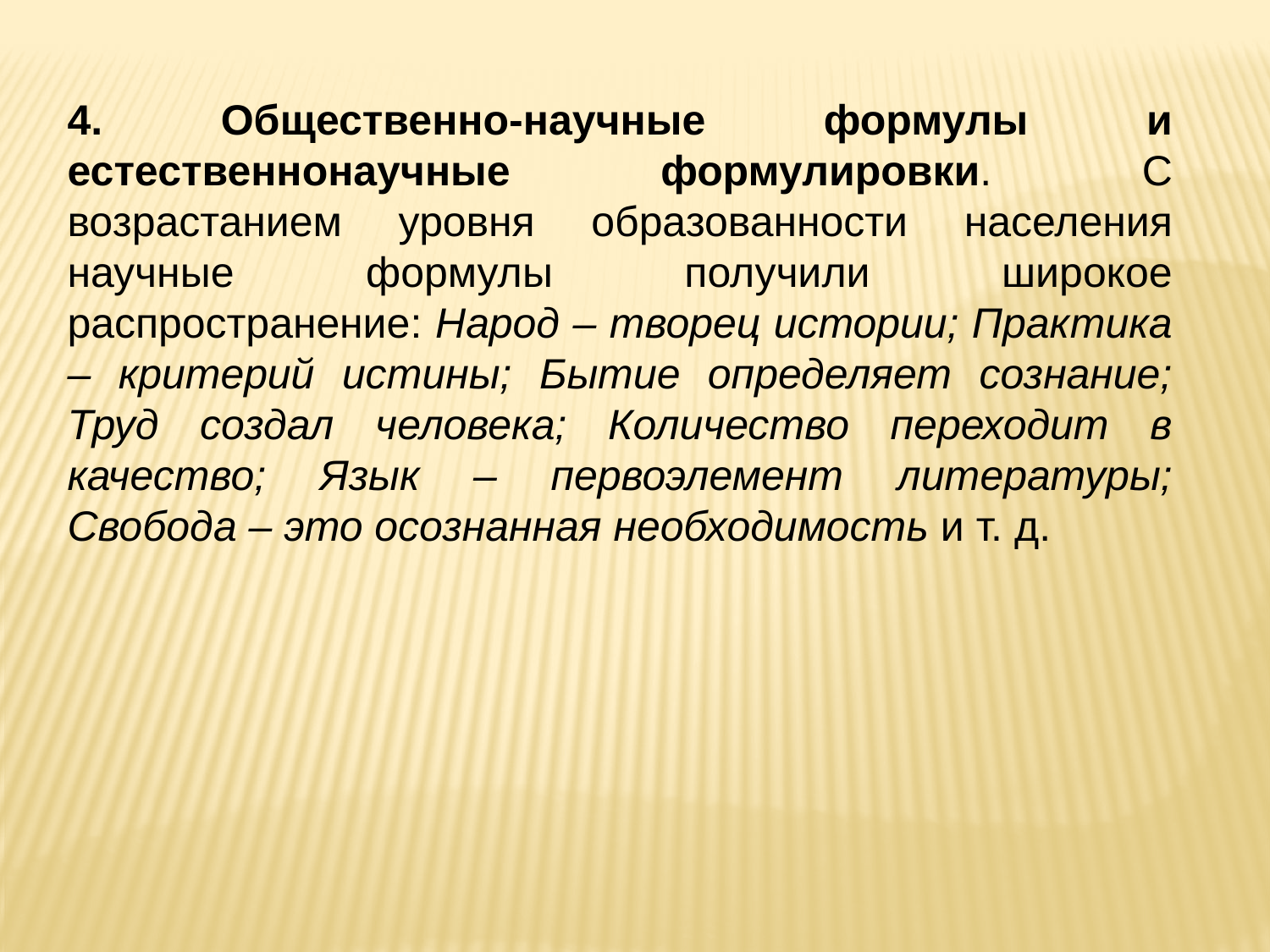

4. Общественно-научные формулы и естественнонаучные формулировки. С возрастанием уровня образованности населения научные формулы получили широкое распространение: Народ – творец истории; Практика – критерий истины; Бытие определяет сознание; Труд создал человека; Количество переходит в качество; Язык – первоэлемент литературы; Свобода – это осознанная необходимость и т. д.